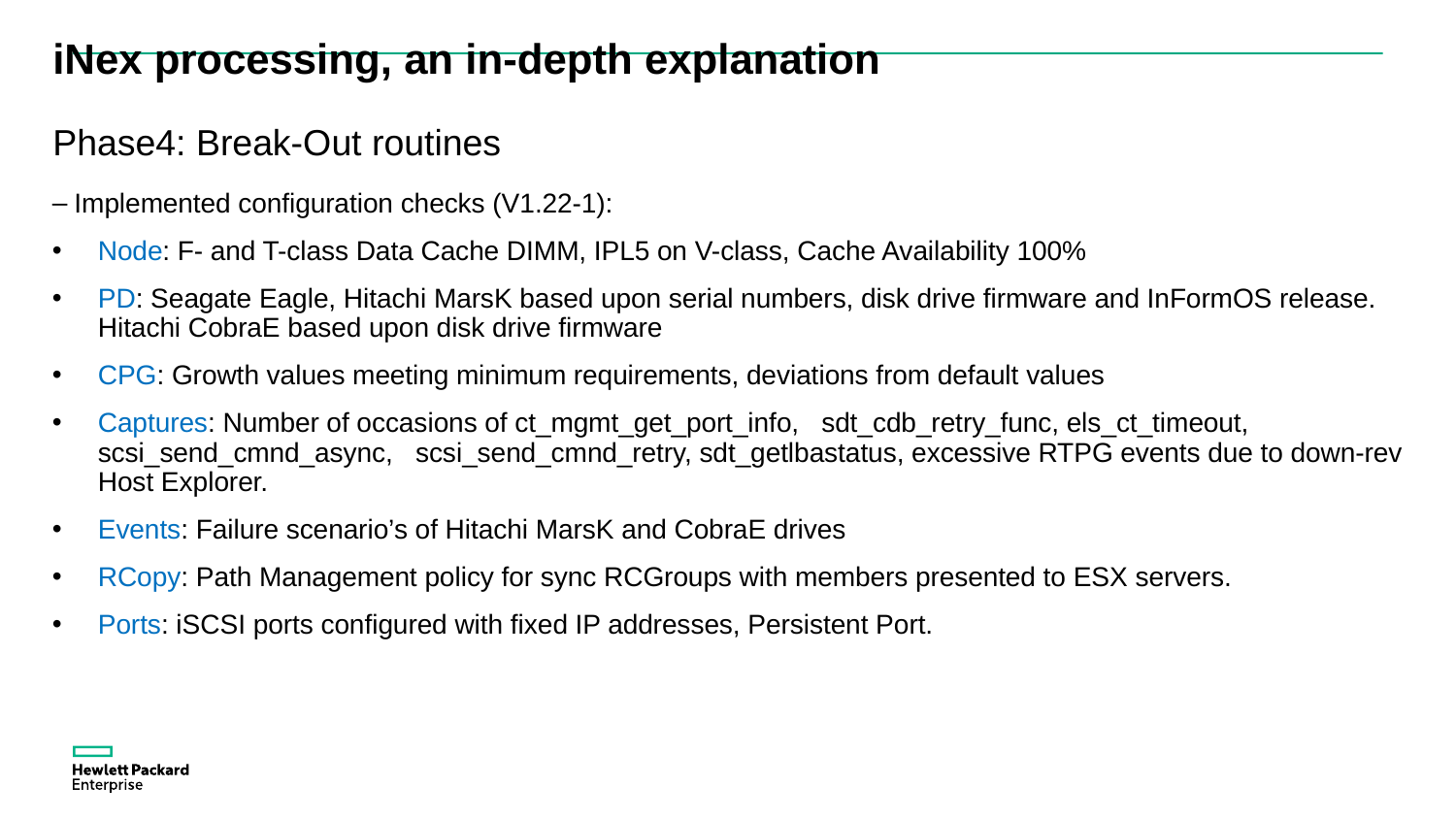

# iNex processing, an in-depth explanation
Phase4: Break-Out routines
Implemented configuration checks (V1.22-1):
Node: F- and T-class Data Cache DIMM, IPL5 on V-class, Cache Availability 100%
PD: Seagate Eagle, Hitachi MarsK based upon serial numbers, disk drive firmware and InFormOS release. Hitachi CobraE based upon disk drive firmware
CPG: Growth values meeting minimum requirements, deviations from default values
Captures: Number of occasions of ct_mgmt_get_port_info,   sdt_cdb_retry_func, els_ct_timeout,   scsi_send_cmnd_async,   scsi_send_cmnd_retry, sdt_getlbastatus, excessive RTPG events due to down-rev Host Explorer.
Events: Failure scenario’s of Hitachi MarsK and CobraE drives
RCopy: Path Management policy for sync RCGroups with members presented to ESX servers.
Ports: iSCSI ports configured with fixed IP addresses, Persistent Port.